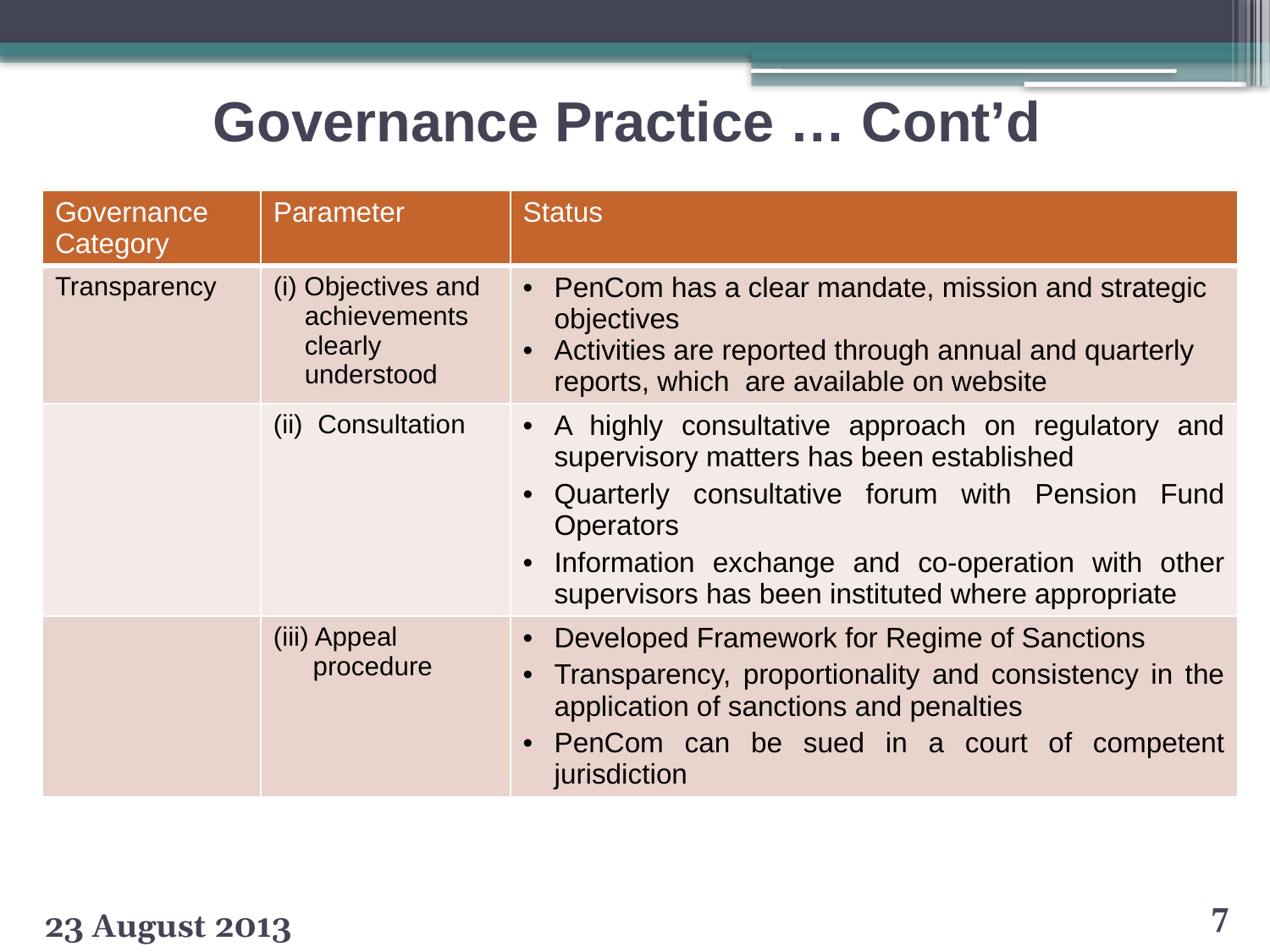

# Governance Practice … Cont’d
| Governance Category | Parameter | Status |
| --- | --- | --- |
| Transparency | (i) Objectives and achievements clearly understood | PenCom has a clear mandate, mission and strategic objectives Activities are reported through annual and quarterly reports, which are available on website |
|  | (ii) Consultation | A highly consultative approach on regulatory and supervisory matters has been established Quarterly consultative forum with Pension Fund Operators Information exchange and co-operation with other supervisors has been instituted where appropriate |
|  | (iii) Appeal procedure | Developed Framework for Regime of Sanctions Transparency, proportionality and consistency in the application of sanctions and penalties PenCom can be sued in a court of competent jurisdiction |
7
23 August 2013